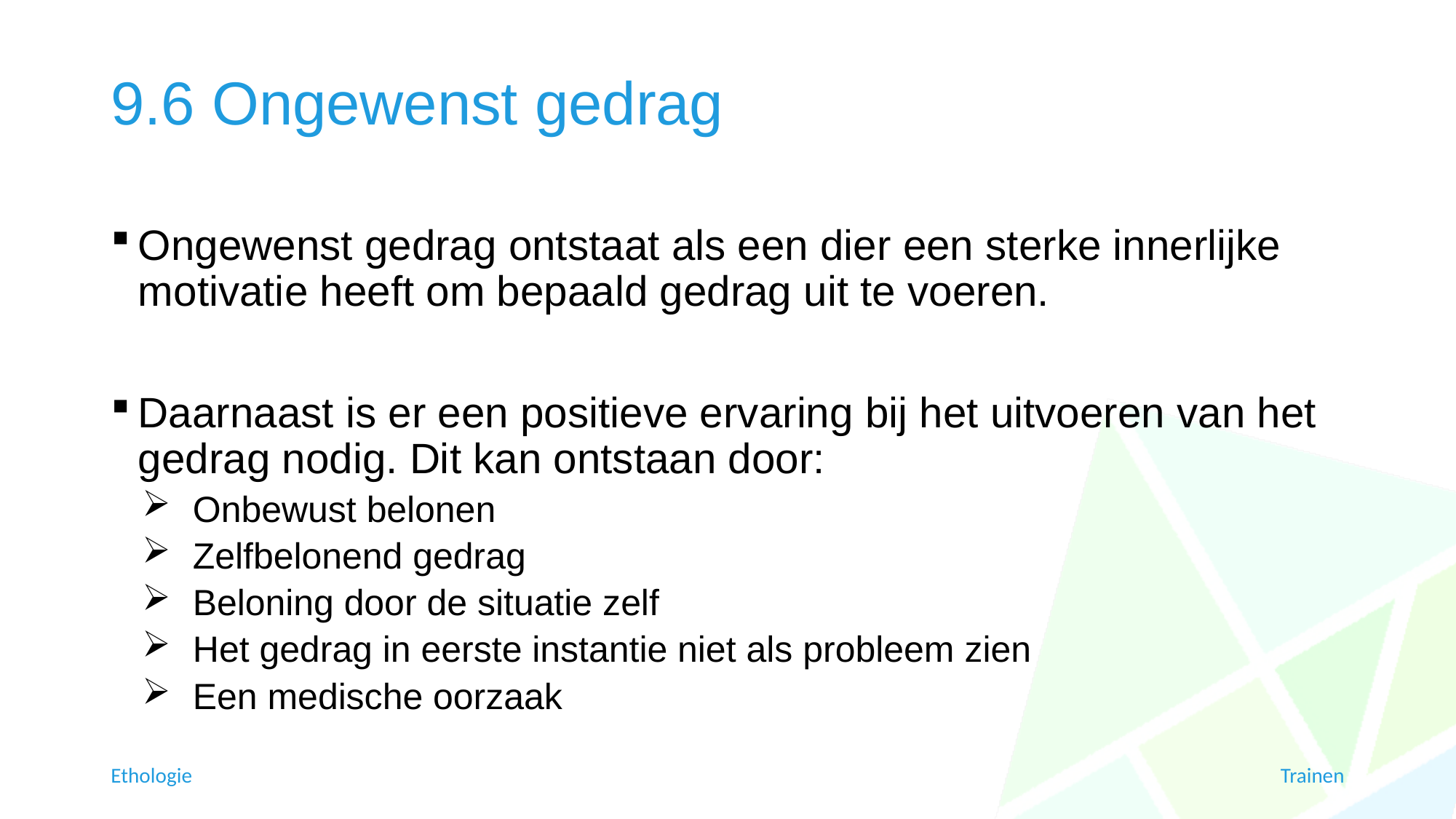

# 9.6 Ongewenst gedrag
Ongewenst gedrag ontstaat als een dier een sterke innerlijke motivatie heeft om bepaald gedrag uit te voeren.

Daarnaast is er een positieve ervaring bij het uitvoeren van het gedrag nodig. Dit kan ontstaan door:
Onbewust belonen
Zelfbelonend gedrag
Beloning door de situatie zelf
Het gedrag in eerste instantie niet als probleem zien
Een medische oorzaak

Ethologie
Trainen